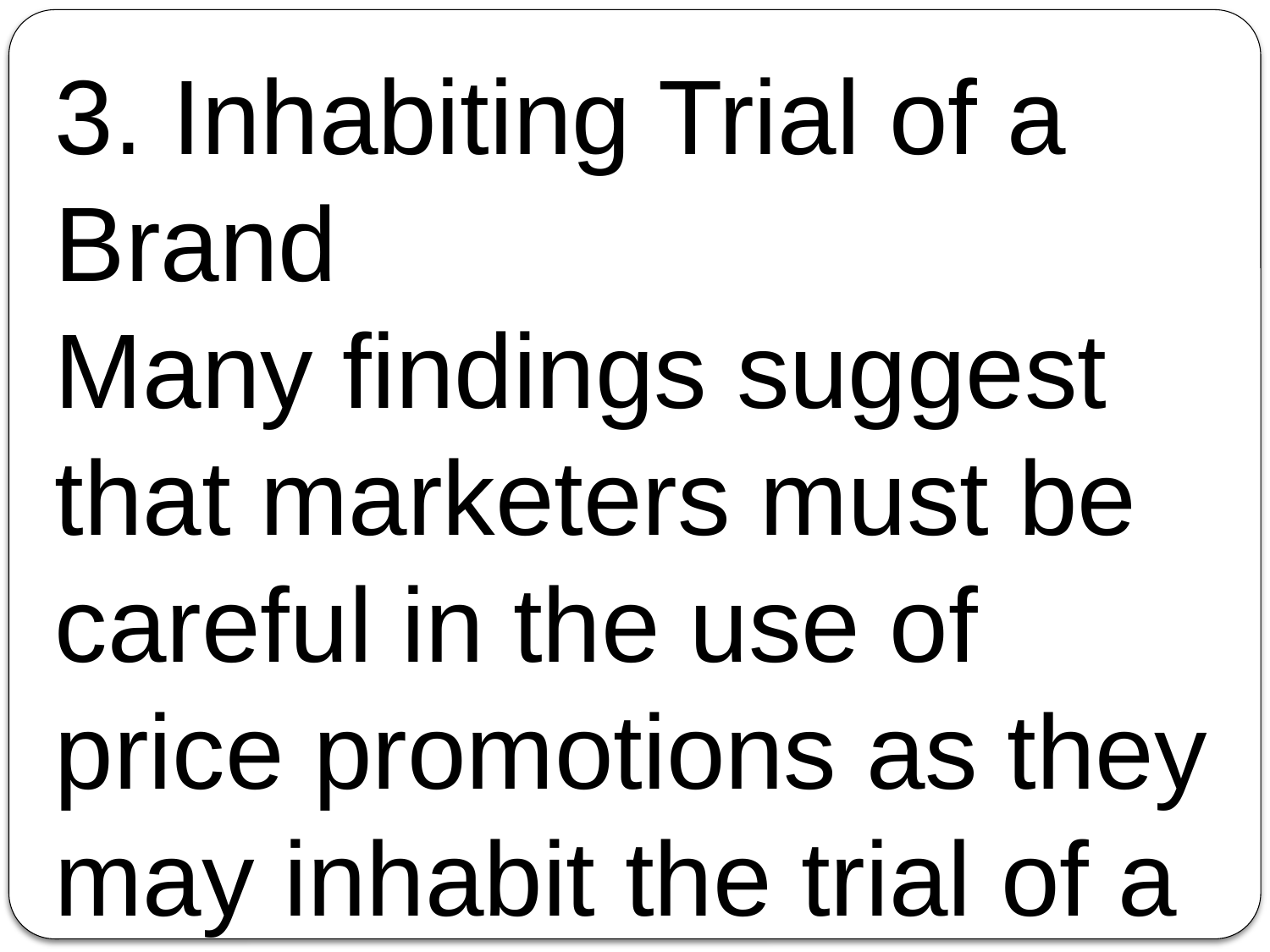

3. Inhabiting Trial of a Brand
Many findings suggest that marketers must be careful in the use of price promotions as they may inhabit the trial of a brand in certain situations.